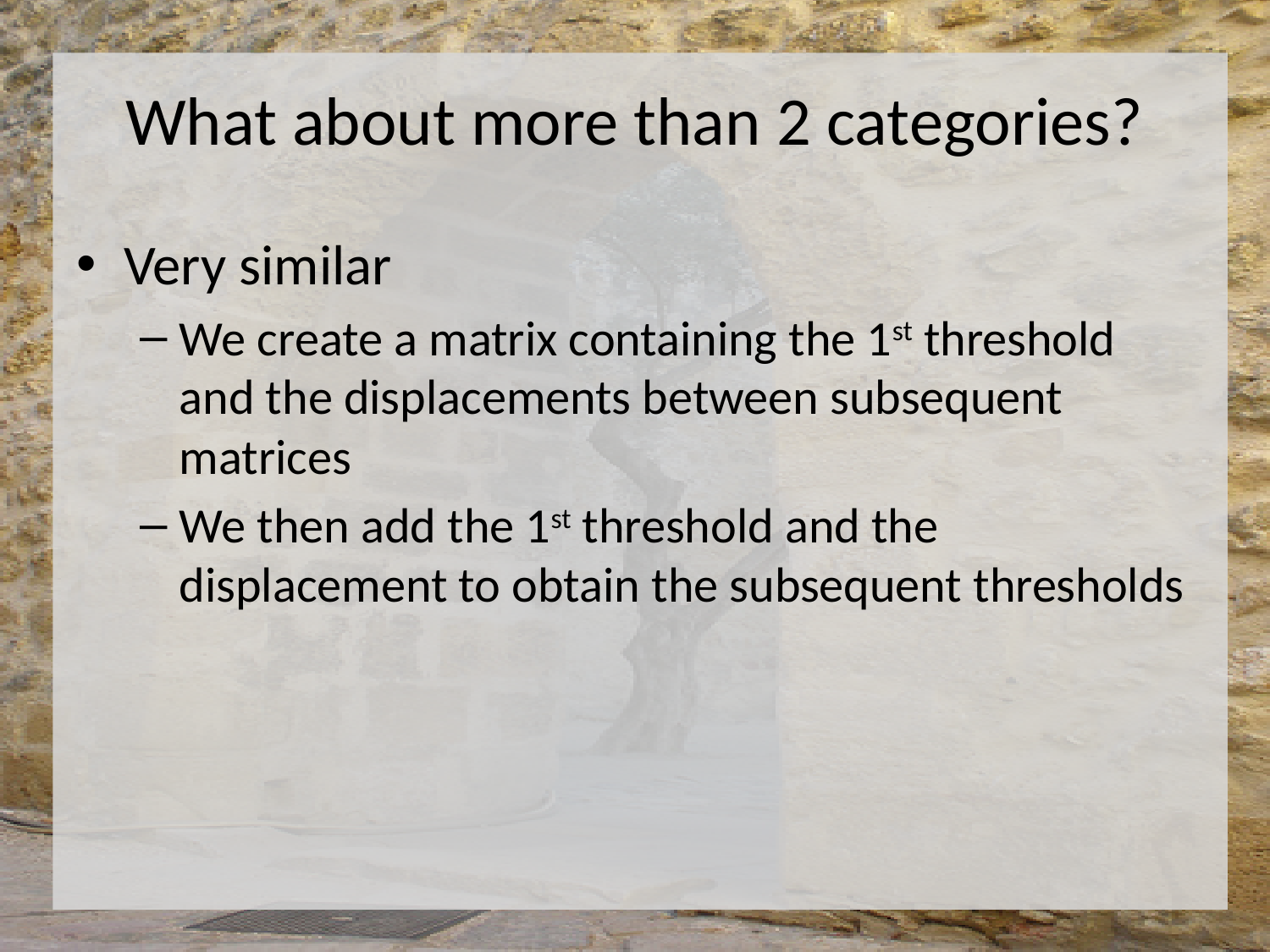

# What about more than 2 categories?

Very similar
We create a matrix containing the 1st threshold and the displacements between subsequent matrices
We then add the 1st threshold and the displacement to obtain the subsequent thresholds